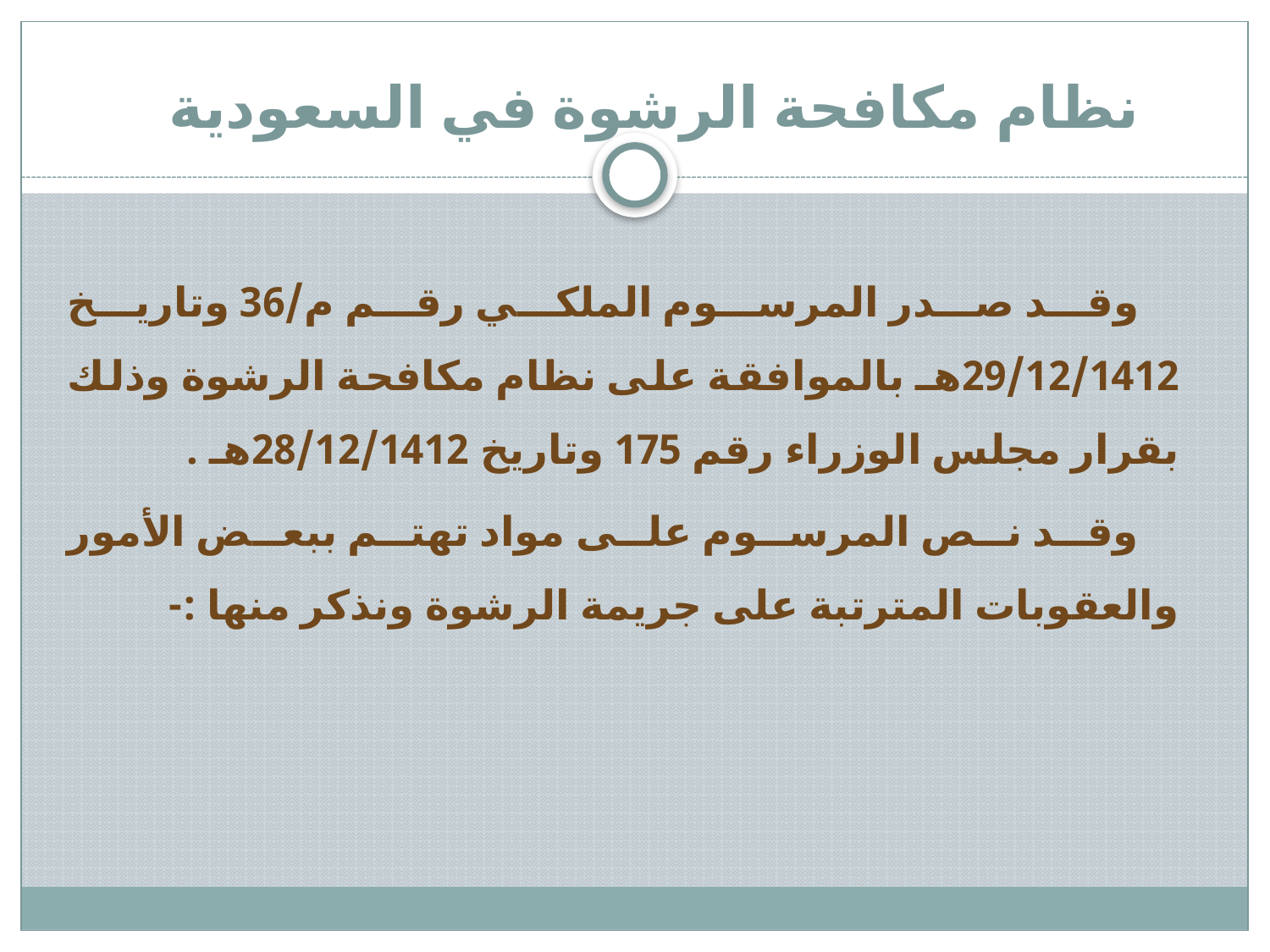

# نظام مكافحة الرشوة في السعودية

	وقد صدر المرسوم الملكي رقم م/36 وتاريخ 29/12/1412هـ بالموافقة على نظام مكافحة الرشوة وذلك بقرار مجلس الوزراء رقم 175 وتاريخ 28/12/1412هـ .
وقد نص المرسوم على مواد تهتم ببعض الأمور والعقوبات المترتبة على جريمة الرشوة ونذكر منها :-